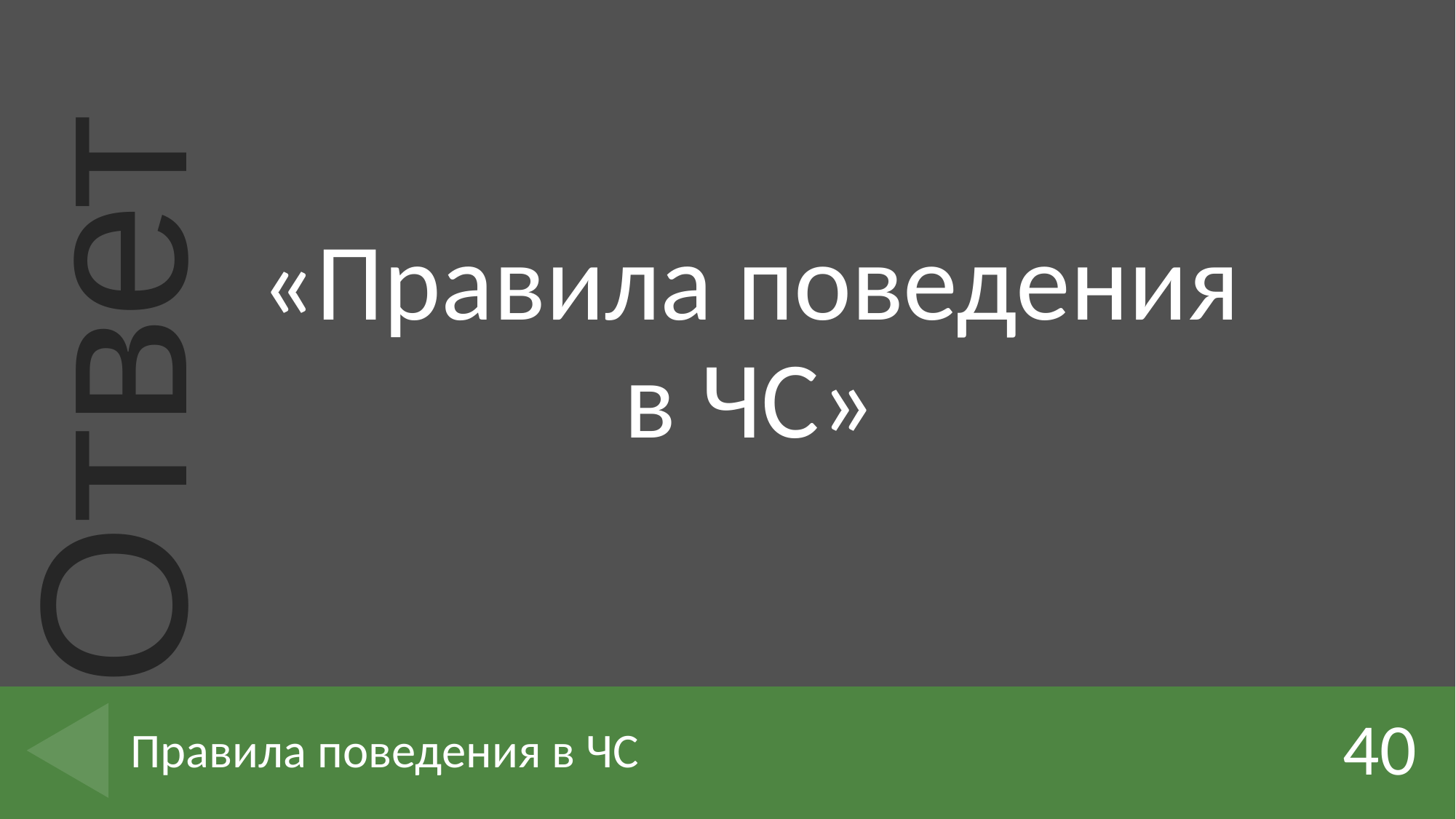

«Правила поведения в ЧС»
40
# Правила поведения в ЧС